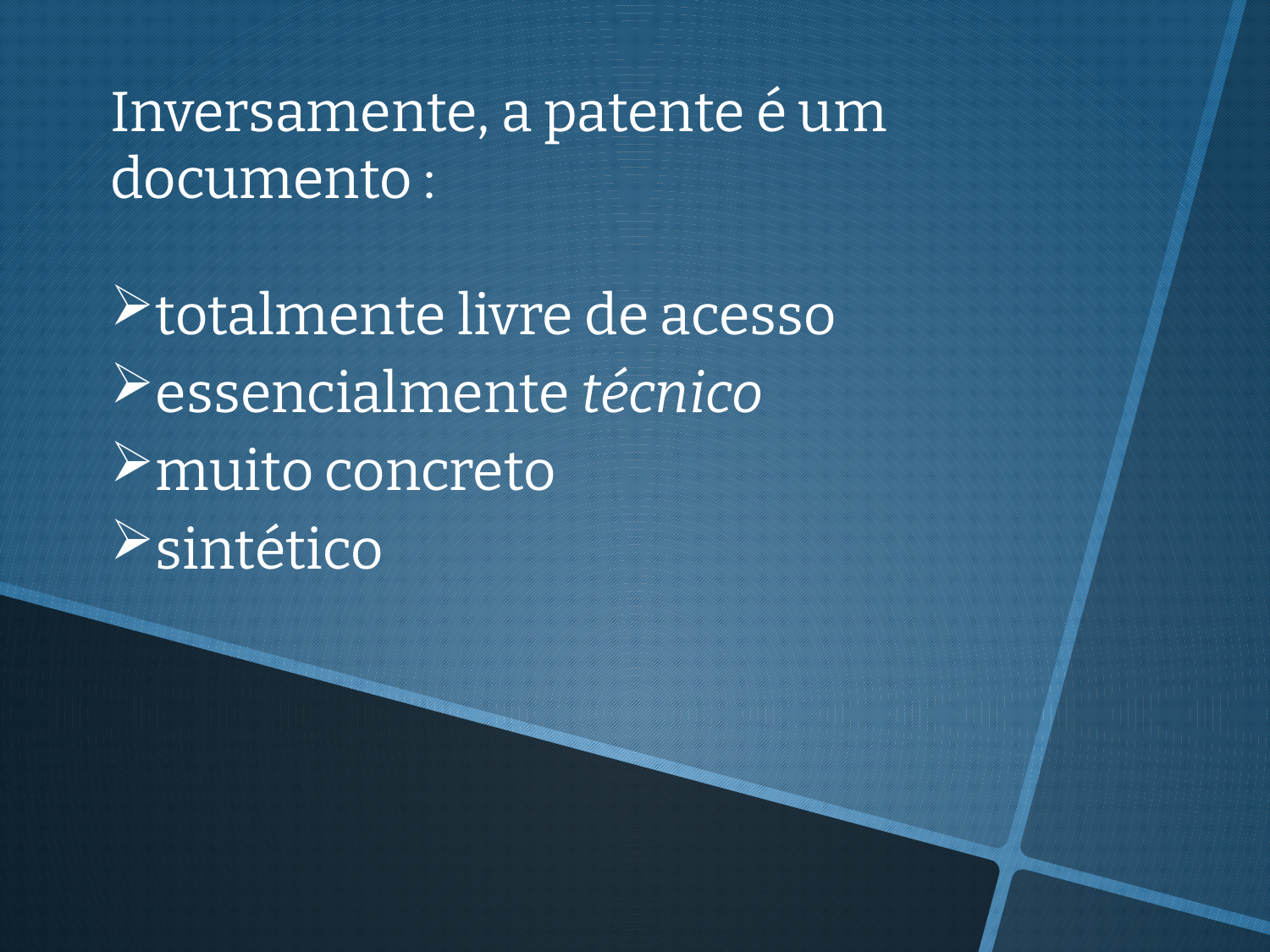

Inversamente, a patente é um documento :

totalmente livre de acesso
essencialmente técnico
muito concreto
sintético